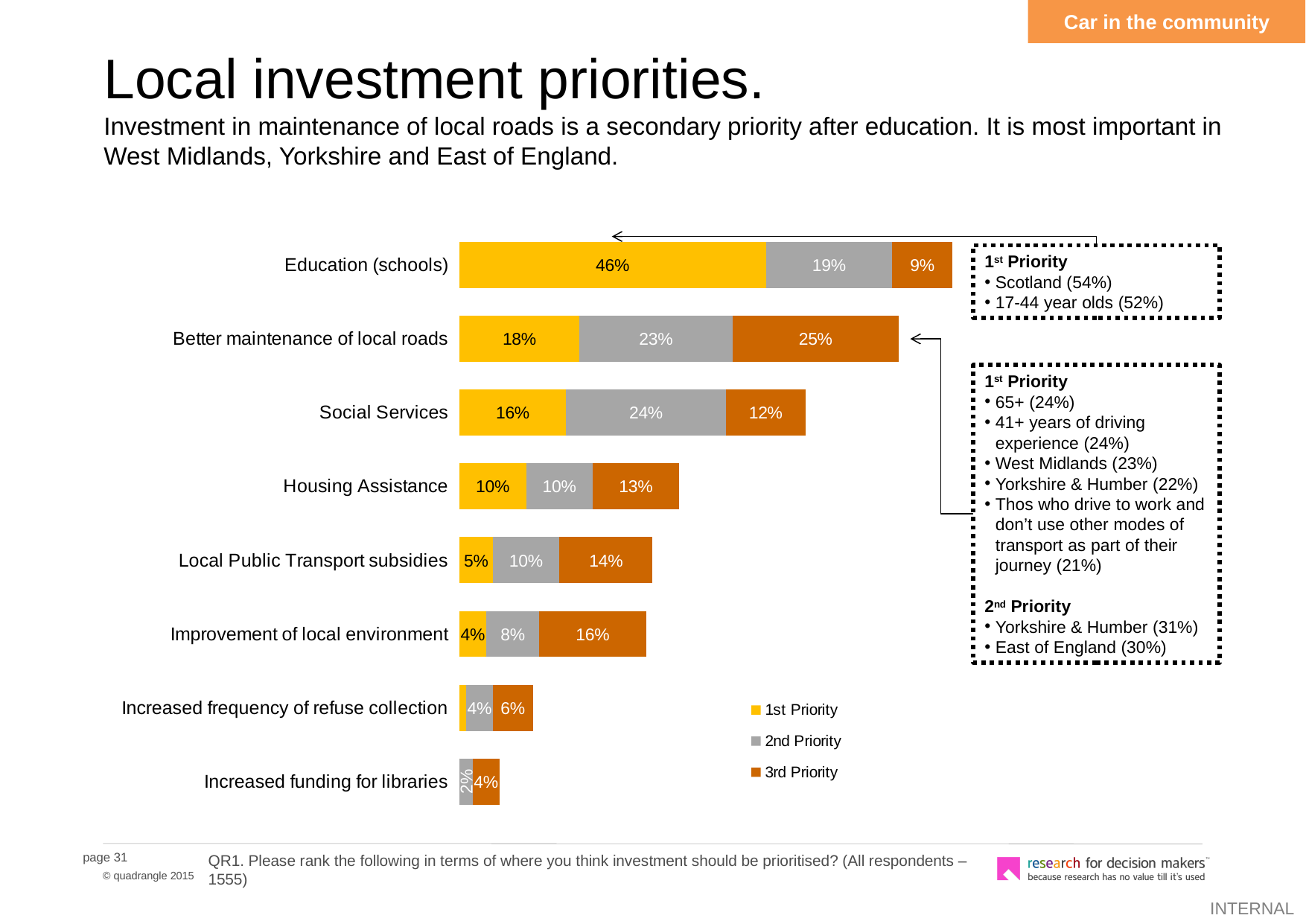

Car in the community
# Local investment priorities. Investment in maintenance of local roads is a secondary priority after education. It is most important in West Midlands, Yorkshire and East of England.

### Chart

| Category | 1st Priority | 2nd Priority | 3rd Priority |
|---|---|---|---|
| Increased funding for libraries | 0.0 | 0.02000000000000001 | 0.04000000000000002 |
| Increased frequency of refuse collection | 0.010000000000000005 | 0.04000000000000002 | 0.06000000000000003 |
| Improvement of local environment | 0.04000000000000002 | 0.08000000000000004 | 0.16 |
| Local Public Transport subsidies | 0.05 | 0.1 | 0.14 |
| Housing Assistance | 0.1 | 0.1 | 0.13 |
| Social Services | 0.16 | 0.2400000000000002 | 0.12000000000000002 |
| Better maintenance of local roads | 0.18000000000000024 | 0.23 | 0.25 |
| Education (schools) | 0.46 | 0.19 | 0.09000000000000002 |
1st Priority
Scotland (54%)
17-44 year olds (52%)

1st Priority
65+ (24%)
41+ years of driving experience (24%)
West Midlands (23%)
Yorkshire & Humber (22%)
Thos who drive to work and don’t use other modes of transport as part of their journey (21%)

2nd Priority
Yorkshire & Humber (31%)
East of England (30%)
QR1. Please rank the following in terms of where you think investment should be prioritised? (All respondents – 1555)